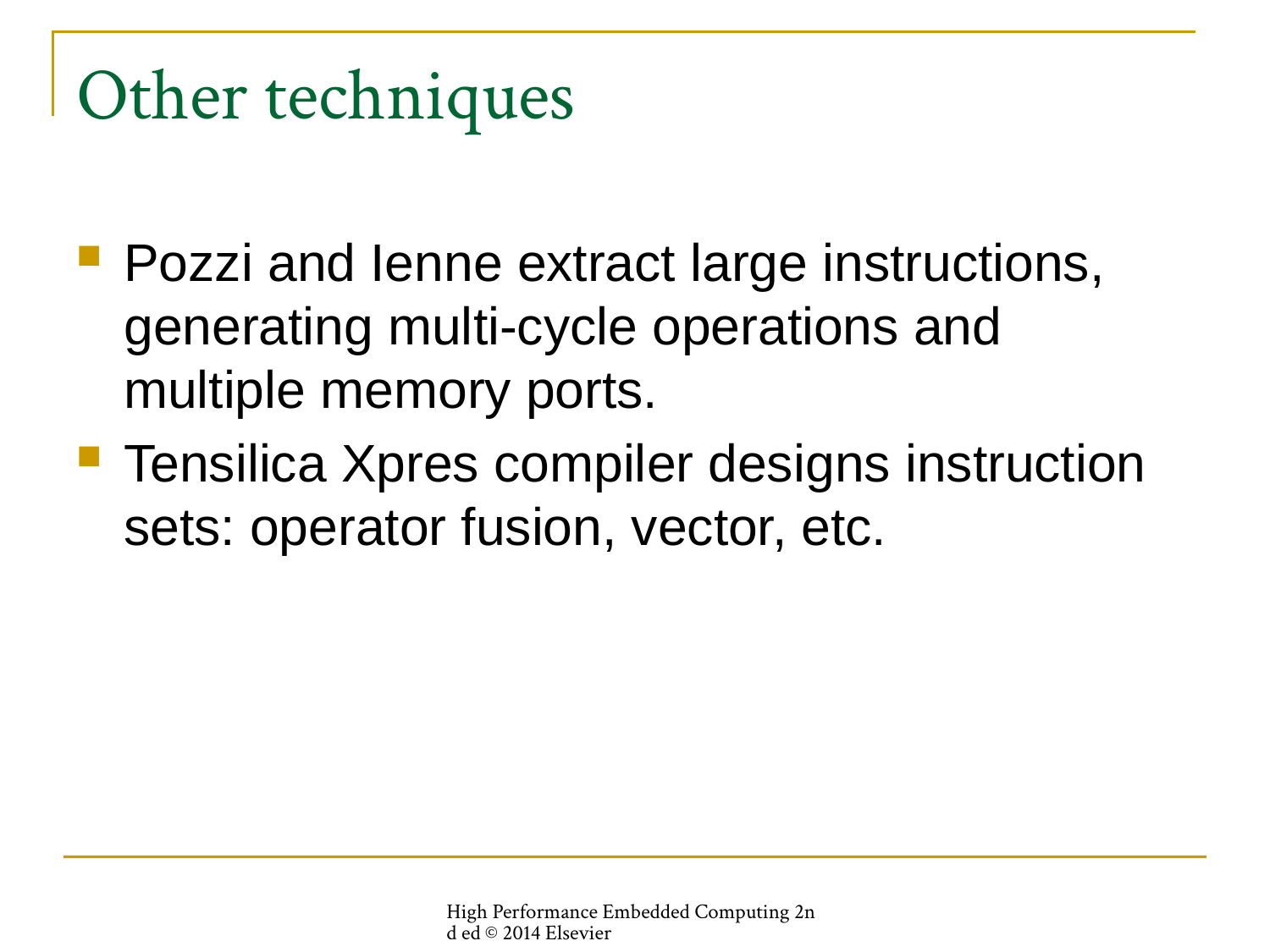

# Other techniques
Pozzi and Ienne extract large instructions, generating multi-cycle operations and multiple memory ports.
Tensilica Xpres compiler designs instruction sets: operator fusion, vector, etc.
High Performance Embedded Computing 2nd ed © 2014 Elsevier